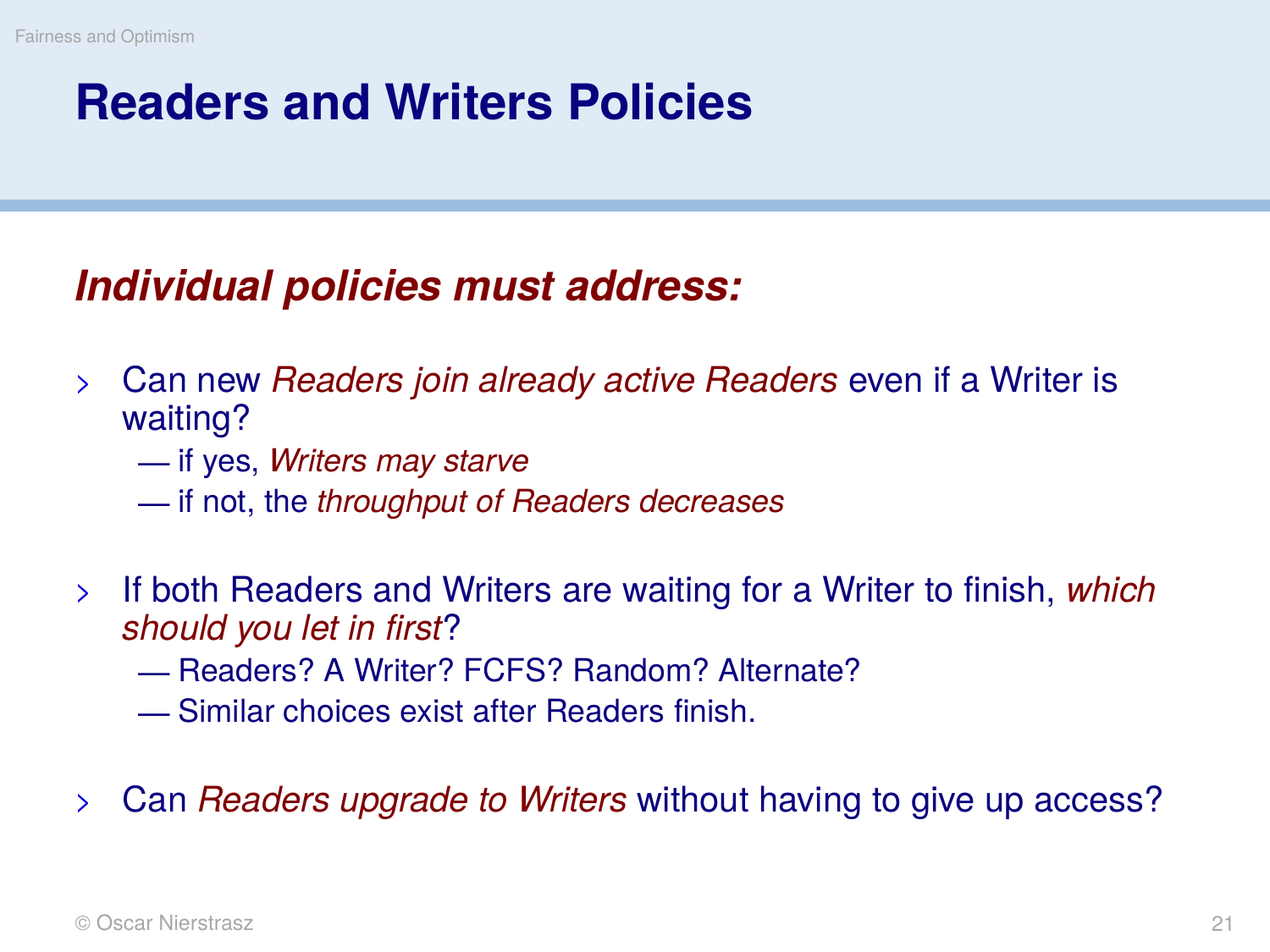

Fairness and Optimism
# Readers and Writers Policies
Individual policies must address:

Can new Readers join already active Readers even if a Writer is waiting?
if yes, Writers may starve
if not, the throughput of Readers decreases

If both Readers and Writers are waiting for a Writer to finish, which should you let in first?
Readers? A Writer? FCFS? Random? Alternate?
Similar choices exist after Readers finish.

Can Readers upgrade to Writers without having to give up access?
© Oscar Nierstrasz
21